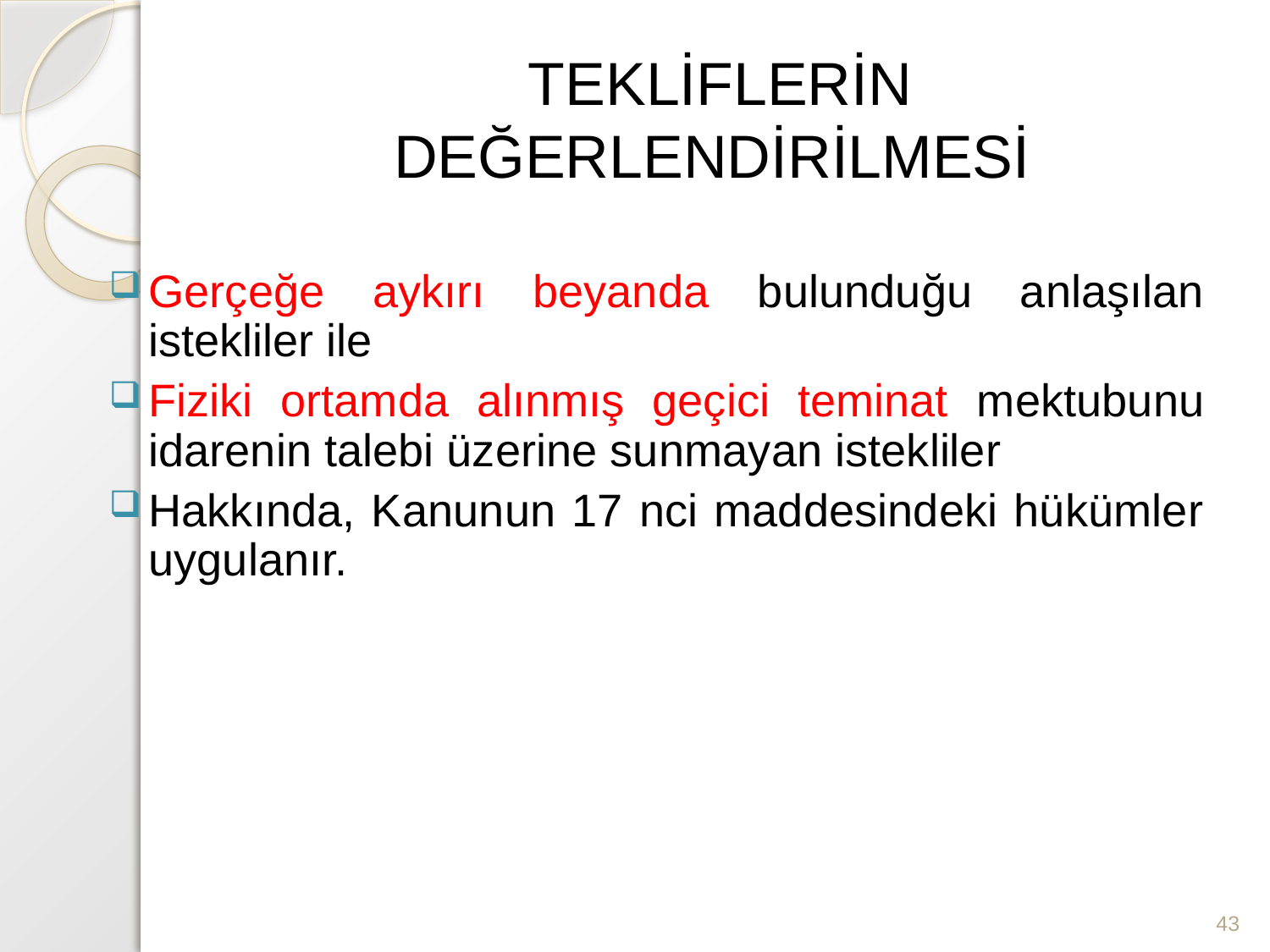

# TEKLİFLERİN DEĞERLENDİRİLMESİ

Gerçeğe aykırı beyanda bulunduğu anlaşılan istekliler ile
Fiziki ortamda alınmış geçici teminat mektubunu idarenin talebi üzerine sunmayan istekliler
Hakkında, Kanunun 17 nci maddesindeki hükümler uygulanır.

43